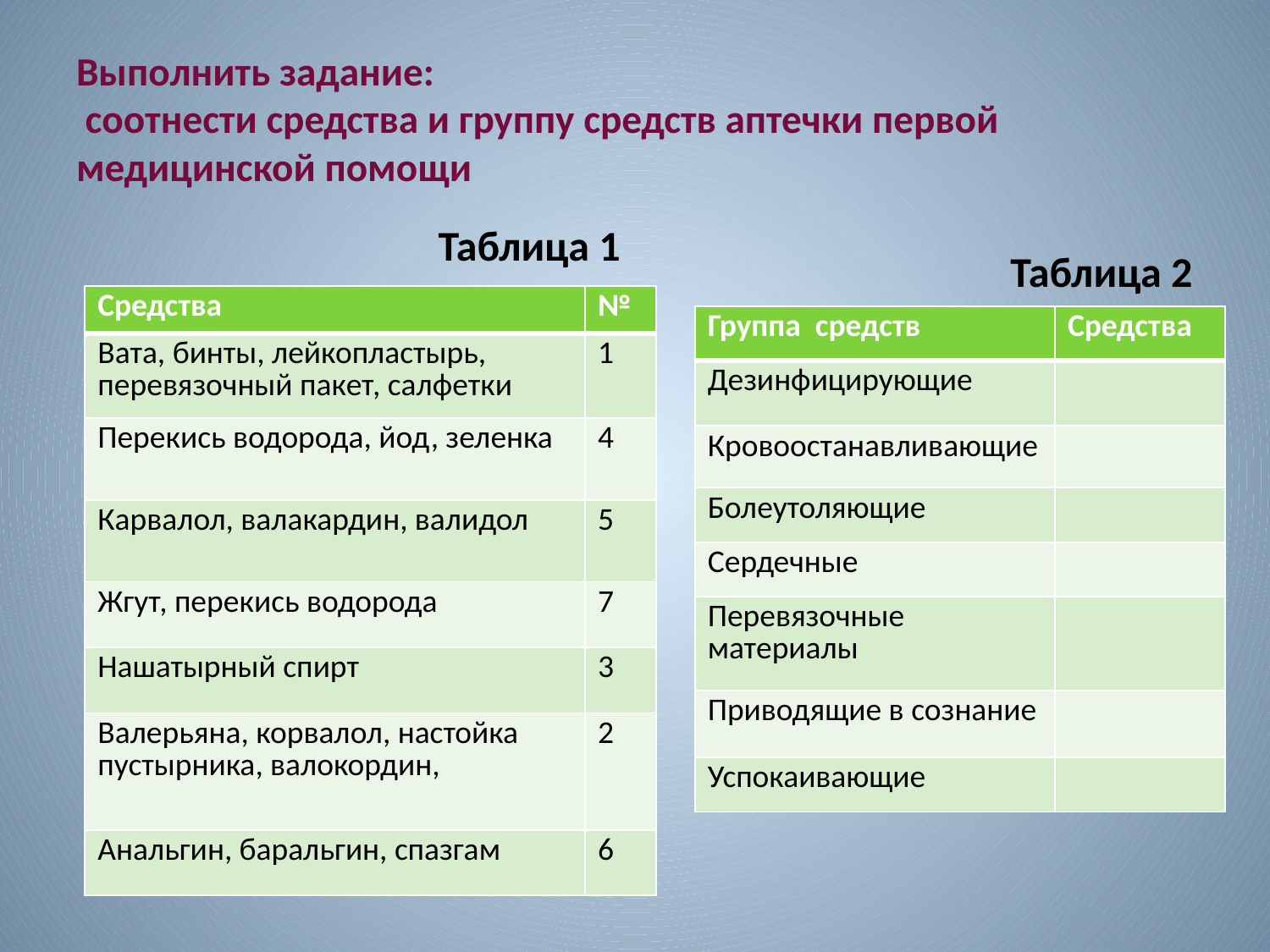

# Выполнить задание: соотнести средства и группу средств аптечки первой медицинской помощи
                                      Таблица 1
                                     Таблица 2
| Средства | № |
| --- | --- |
| Вата, бинты, лейкопластырь, перевязочный пакет, салфетки | 1 |
| Перекись водорода, йод, зеленка | 4 |
| Карвалол, валакардин, валидол | 5 |
| Жгут, перекись водорода | 7 |
| Нашатырный спирт | 3 |
| Валерьяна, корвалол, настойка пустырника, валокордин, | 2 |
| Анальгин, баральгин, спазгам | 6 |
| Группа средств | Средства |
| --- | --- |
| Дезинфицирующие |  |
| Кровоостанавливающие |  |
| Болеутоляющие |  |
| Сердечные |  |
| Перевязочные материалы |  |
| Приводящие в сознание |  |
| Успокаивающие |  |